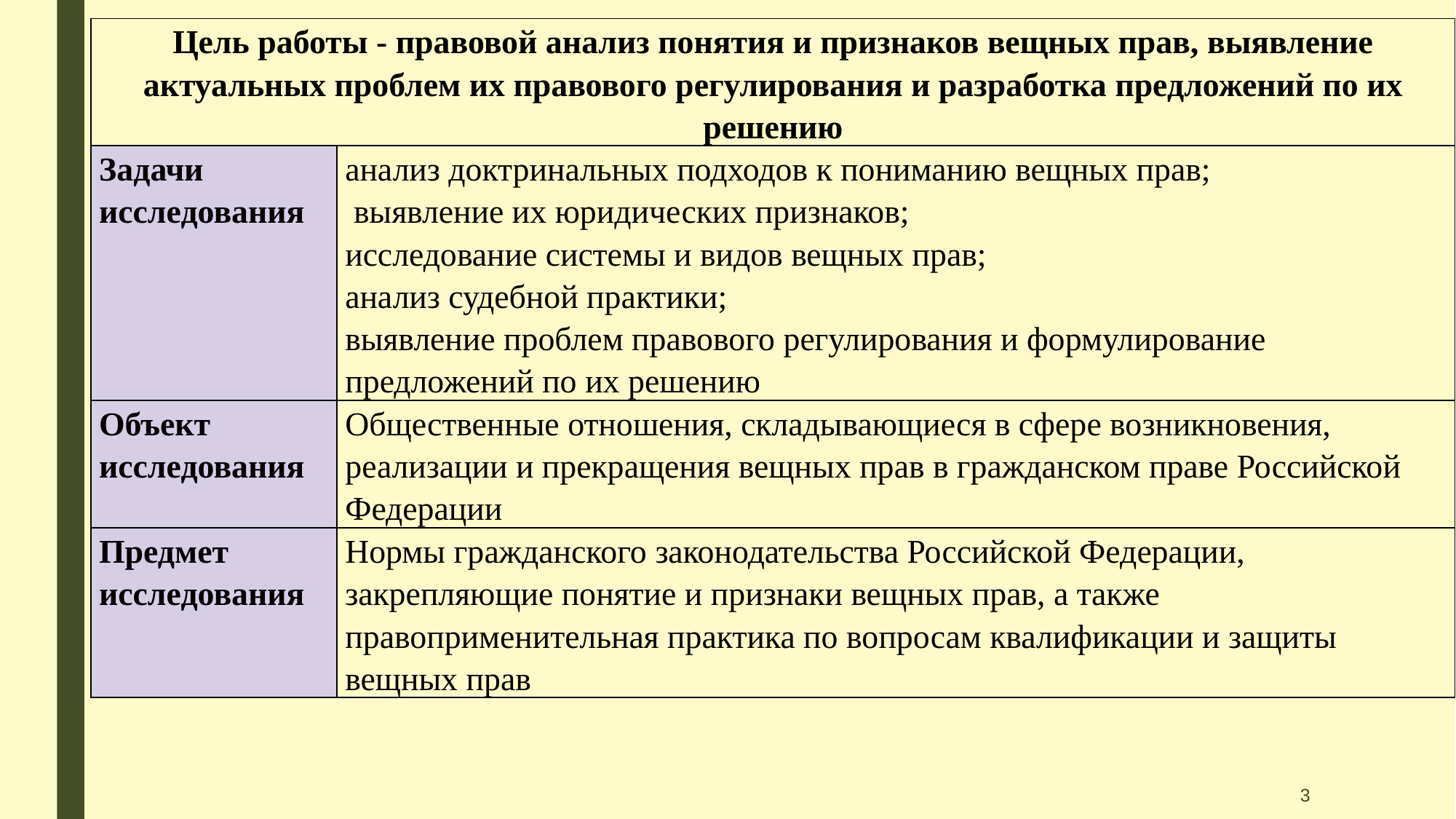

| Цель работы - правовой анализ понятия и признаков вещных прав, выявление актуальных проблем их правового регулирования и разработка предложений по их решению |  |
| --- | --- |
| Задачи исследования | анализ доктринальных подходов к пониманию вещных прав; выявление их юридических признаков; исследование системы и видов вещных прав; анализ судебной практики; выявление проблем правового регулирования и формулирование предложений по их решению |
| Объект исследования | Общественные отношения, складывающиеся в сфере возникновения, реализации и прекращения вещных прав в гражданском праве Российской Федерации |
| Предмет исследования | Нормы гражданского законодательства Российской Федерации, закрепляющие понятие и признаки вещных прав, а также правоприменительная практика по вопросам квалификации и защиты вещных прав |
3